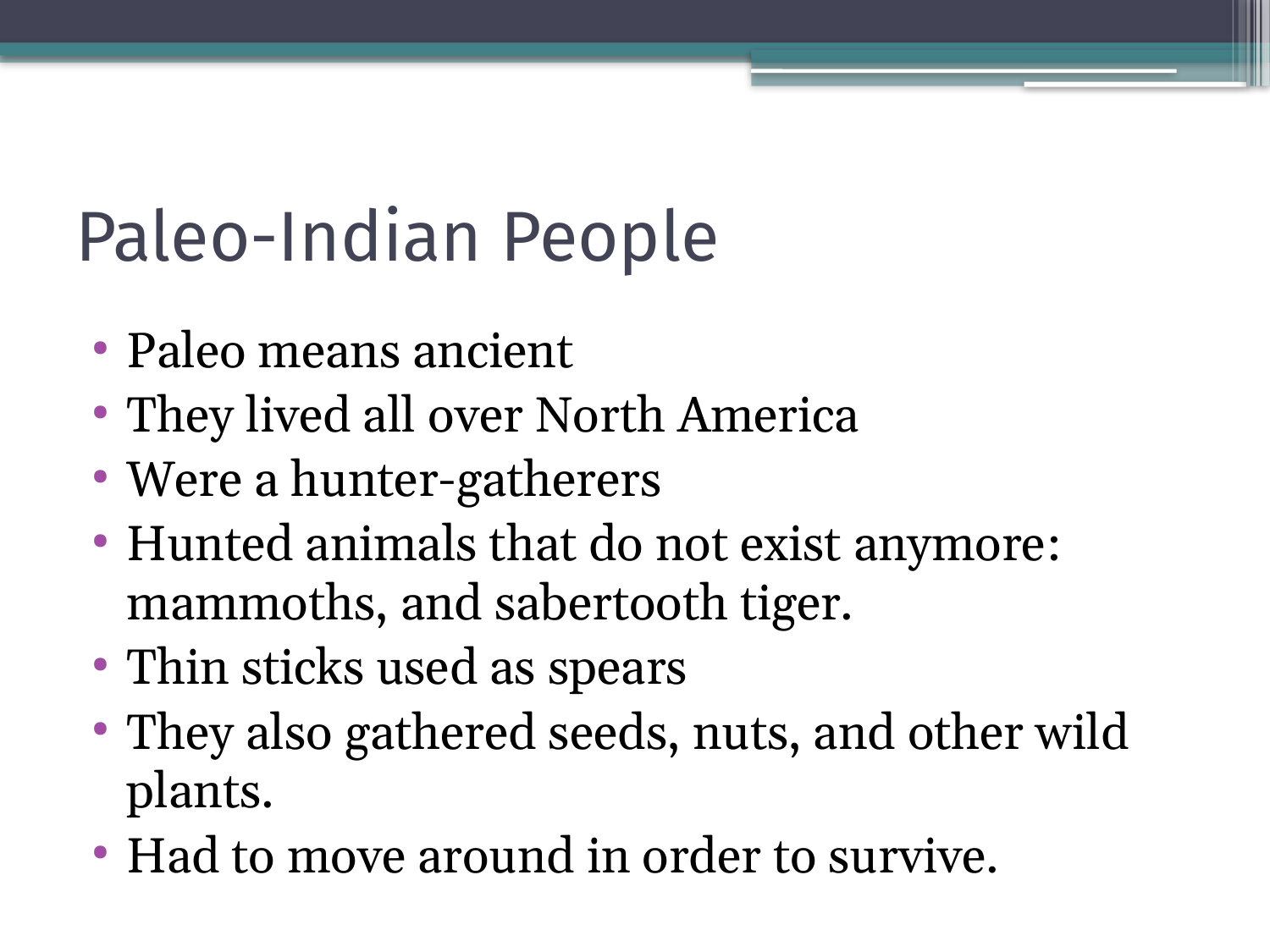

# Paleo-Indian People
Paleo means ancient
They lived all over North America
Were a hunter-gatherers
Hunted animals that do not exist anymore: mammoths, and sabertooth tiger.
Thin sticks used as spears
They also gathered seeds, nuts, and other wild plants.
Had to move around in order to survive.